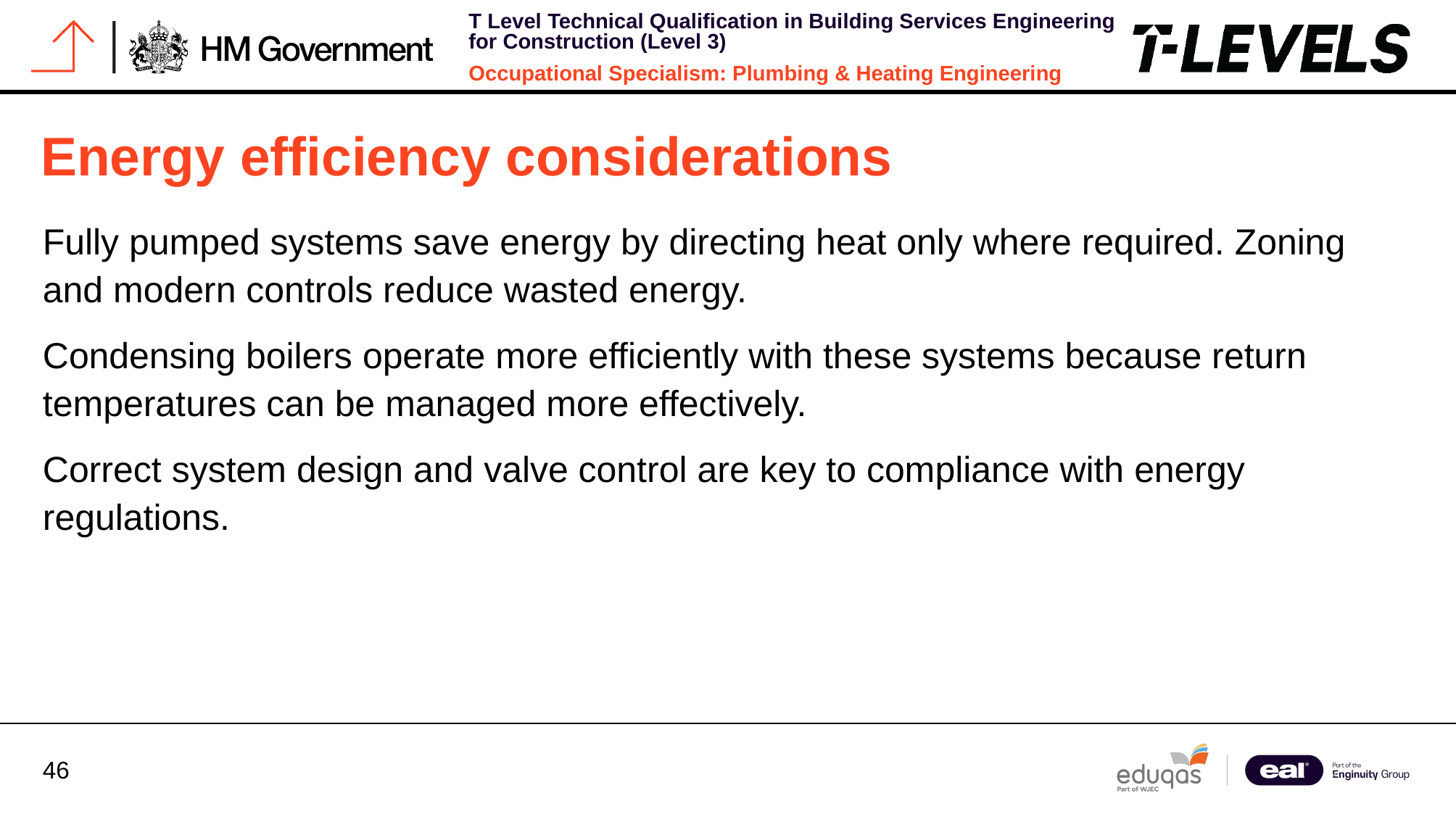

# Energy efficiency considerations
Fully pumped systems save energy by directing heat only where required. Zoning and modern controls reduce wasted energy.
Condensing boilers operate more efficiently with these systems because return temperatures can be managed more effectively.
Correct system design and valve control are key to compliance with energy regulations.